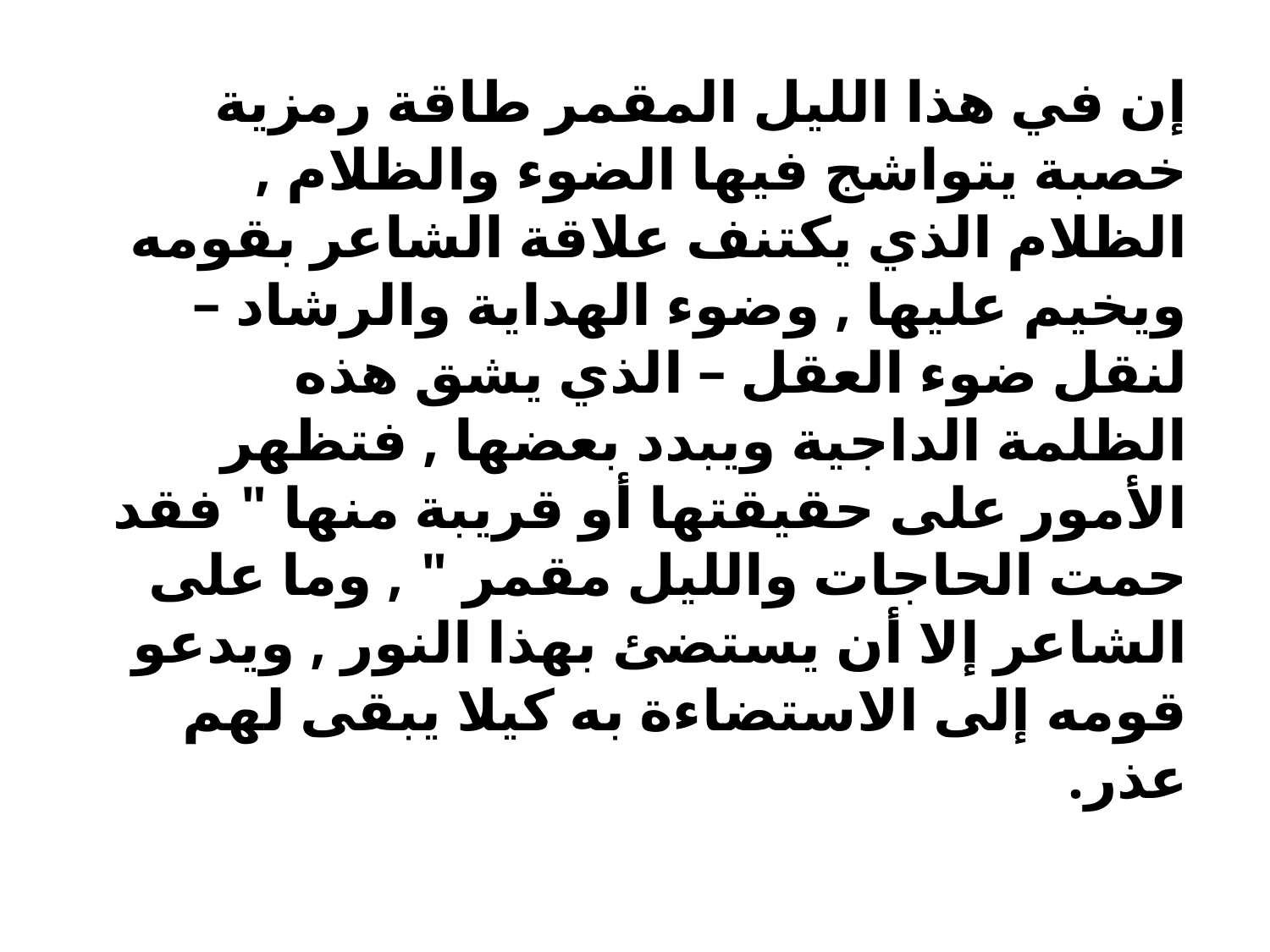

إن في هذا الليل المقمر طاقة رمزية خصبة يتواشج فيها الضوء والظلام , الظلام الذي يكتنف علاقة الشاعر بقومه ويخيم عليها , وضوء الهداية والرشاد – لنقل ضوء العقل – الذي يشق هذه الظلمة الداجية ويبدد بعضها , فتظهر الأمور على حقيقتها أو قريبة منها " فقد حمت الحاجات والليل مقمر " , وما على الشاعر إلا أن يستضئ بهذا النور , ويدعو قومه إلى الاستضاءة به كيلا يبقى لهم عذر.